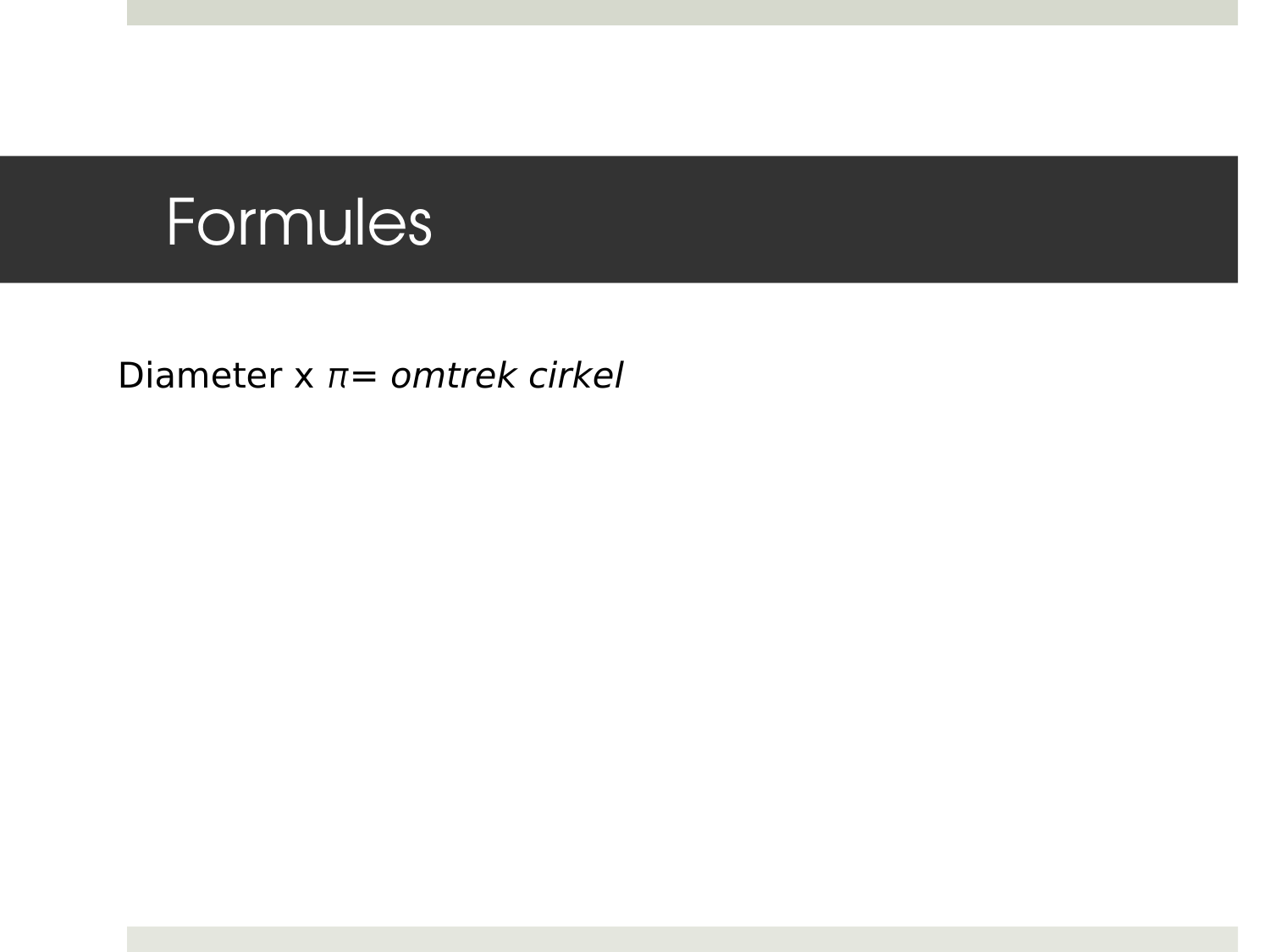

# Formules
Diameter x π= omtrek cirkel